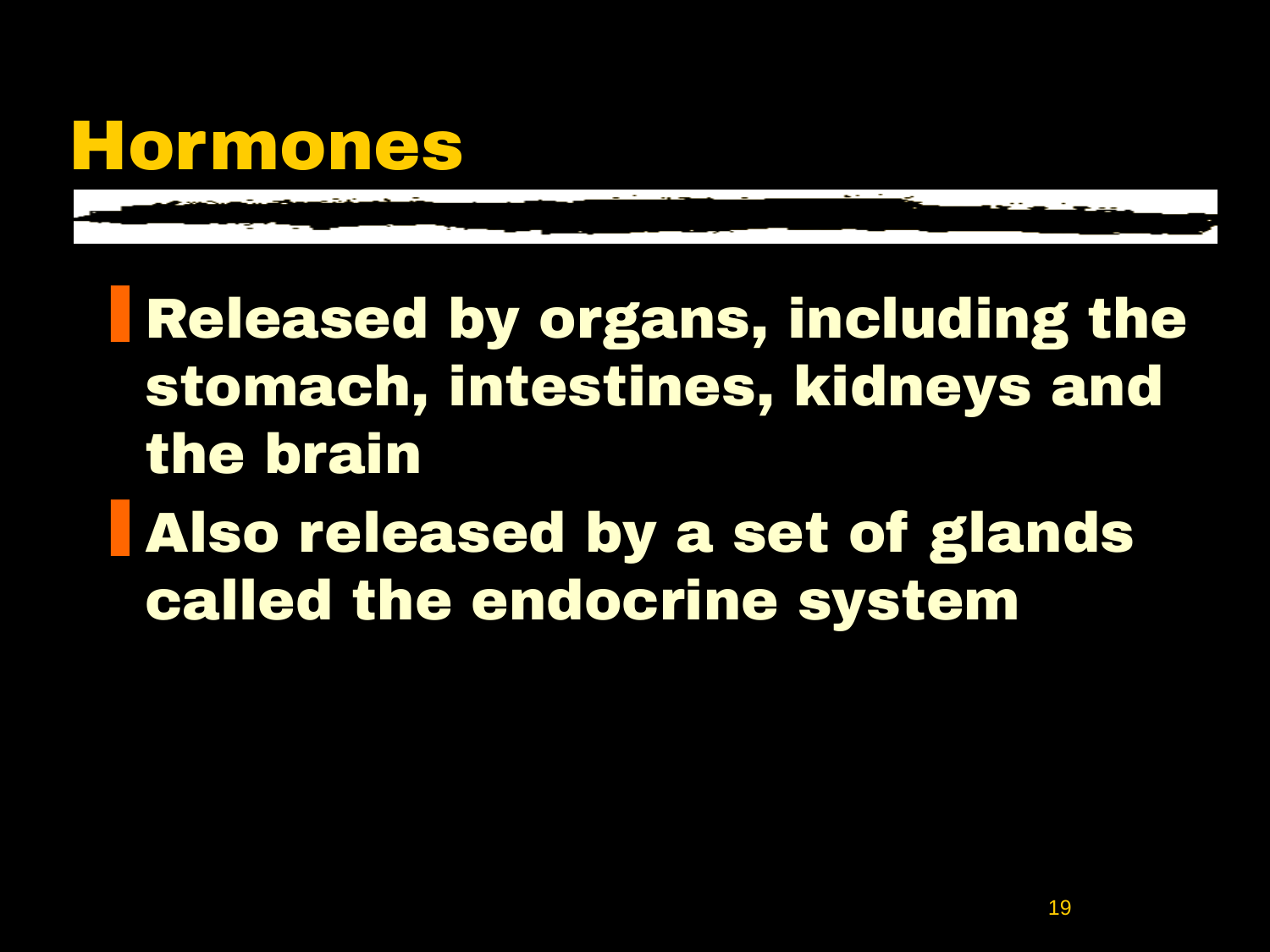

# Hormones
Released by organs, including the stomach, intestines, kidneys and the brain
Also released by a set of glands called the endocrine system